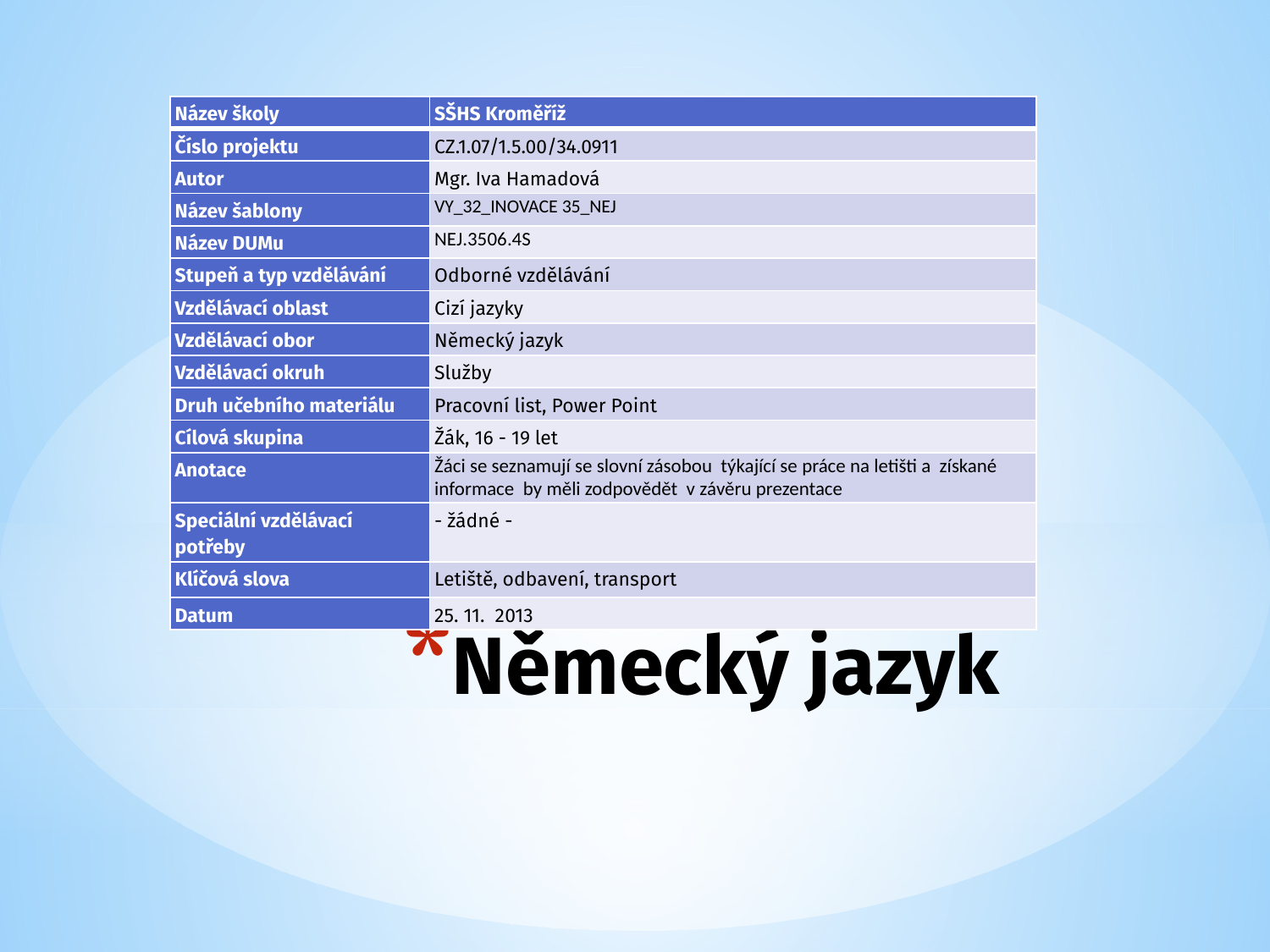

| Název školy | SŠHS Kroměříž |
| --- | --- |
| Číslo projektu | CZ.1.07/1.5.00/34.0911 |
| Autor | Mgr. Iva Hamadová |
| Název šablony | VY\_32\_INOVACE 35\_NEJ |
| Název DUMu | NEJ.3506.4S |
| Stupeň a typ vzdělávání | Odborné vzdělávání |
| Vzdělávací oblast | Cizí jazyky |
| Vzdělávací obor | Německý jazyk |
| Vzdělávací okruh | Služby |
| Druh učebního materiálu | Pracovní list, Power Point |
| Cílová skupina | Žák, 16 - 19 let |
| Anotace | Žáci se seznamují se slovní zásobou týkající se práce na letišti a získané informace by měli zodpovědět v závěru prezentace |
| Speciální vzdělávací potřeby | - žádné - |
| Klíčová slova | Letiště, odbavení, transport |
| Datum | 25. 11. 2013 |
# Německý jazyk